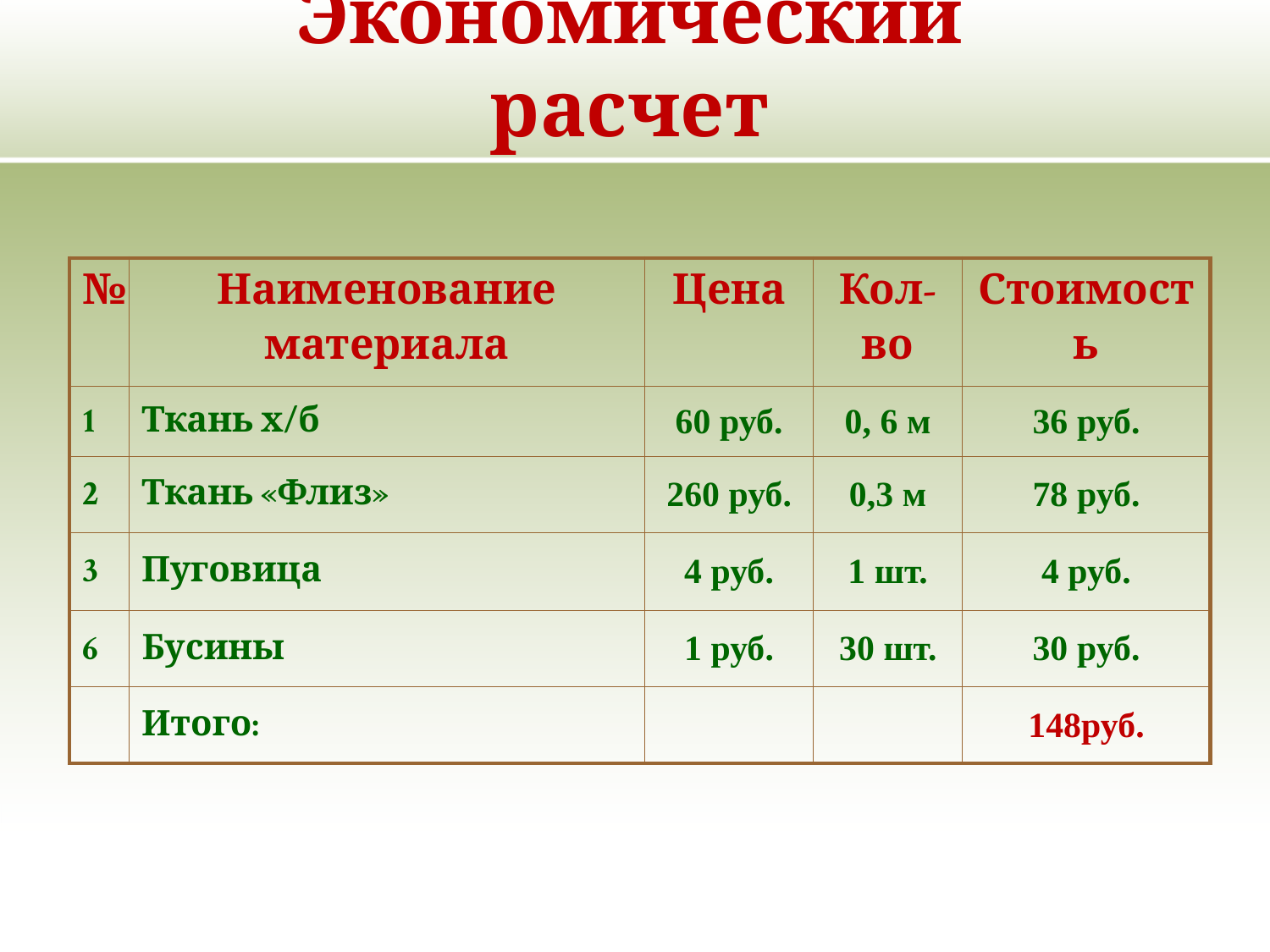

# Экономический расчет
| № | Наименование материала | Цена | Кол-во | Стоимость |
| --- | --- | --- | --- | --- |
| 1 | Ткань х/б | 60 руб. | 0, 6 м | 36 руб. |
| 2 | Ткань «Флиз» | 260 руб. | 0,3 м | 78 руб. |
| 3 | Пуговица | 4 руб. | 1 шт. | 4 руб. |
| 6 | Бусины | 1 руб. | 30 шт. | 30 руб. |
|  | Итого: |  |  | 148руб. |